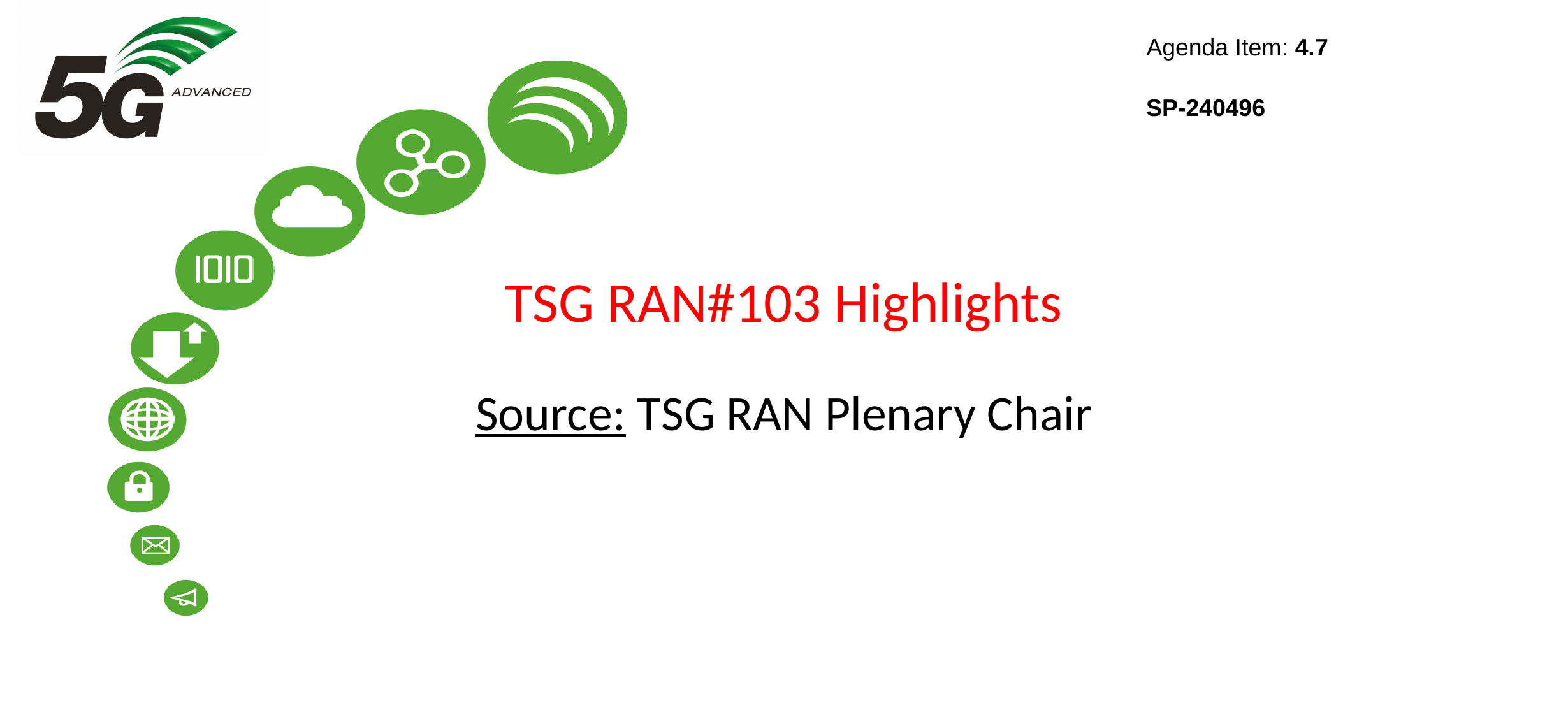

Agenda Item: 4.7
SP-240496
# TSG RAN#103 Highlights
Source: TSG RAN Plenary Chair